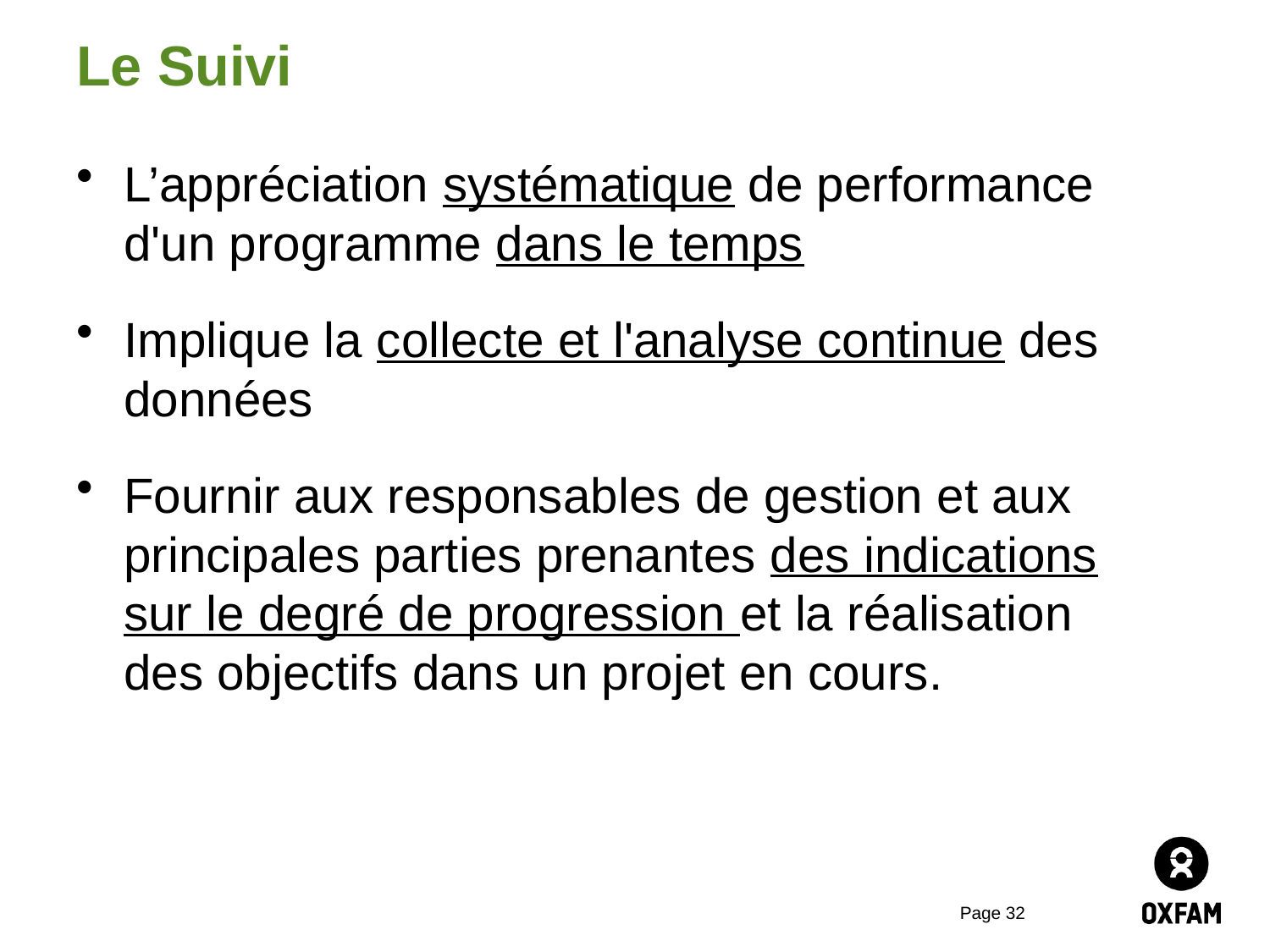

# Le Suivi
L’appréciation systématique de performance d'un programme dans le temps
Implique la collecte et l'analyse continue des données
Fournir aux responsables de gestion et aux principales parties prenantes des indications sur le degré de progression et la réalisation des objectifs dans un projet en cours.